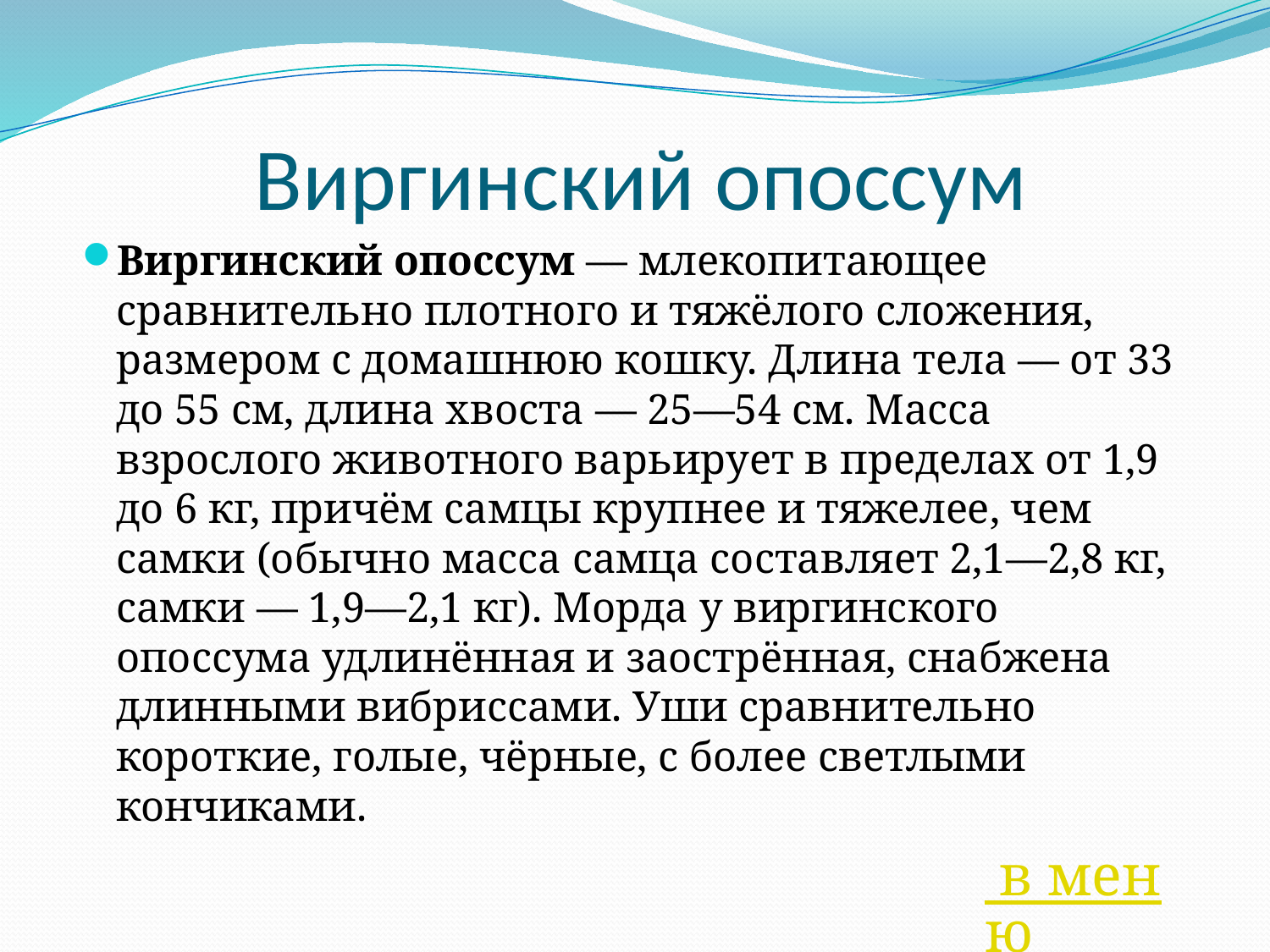

# Виргинский опоссум
Виргинский опоссум — млекопитающее сравнительно плотного и тяжёлого сложения, размером с домашнюю кошку. Длина тела — от 33 до 55 см, длина хвоста — 25—54 см. Масса взрослого животного варьирует в пределах от 1,9 до 6 кг, причём самцы крупнее и тяжелее, чем самки (обычно масса самца составляет 2,1—2,8 кг, самки — 1,9—2,1 кг). Морда у виргинского опоссума удлинённая и заострённая, снабжена длинными вибриссами. Уши сравнительно короткие, голые, чёрные, с более светлыми кончиками.
 в меню